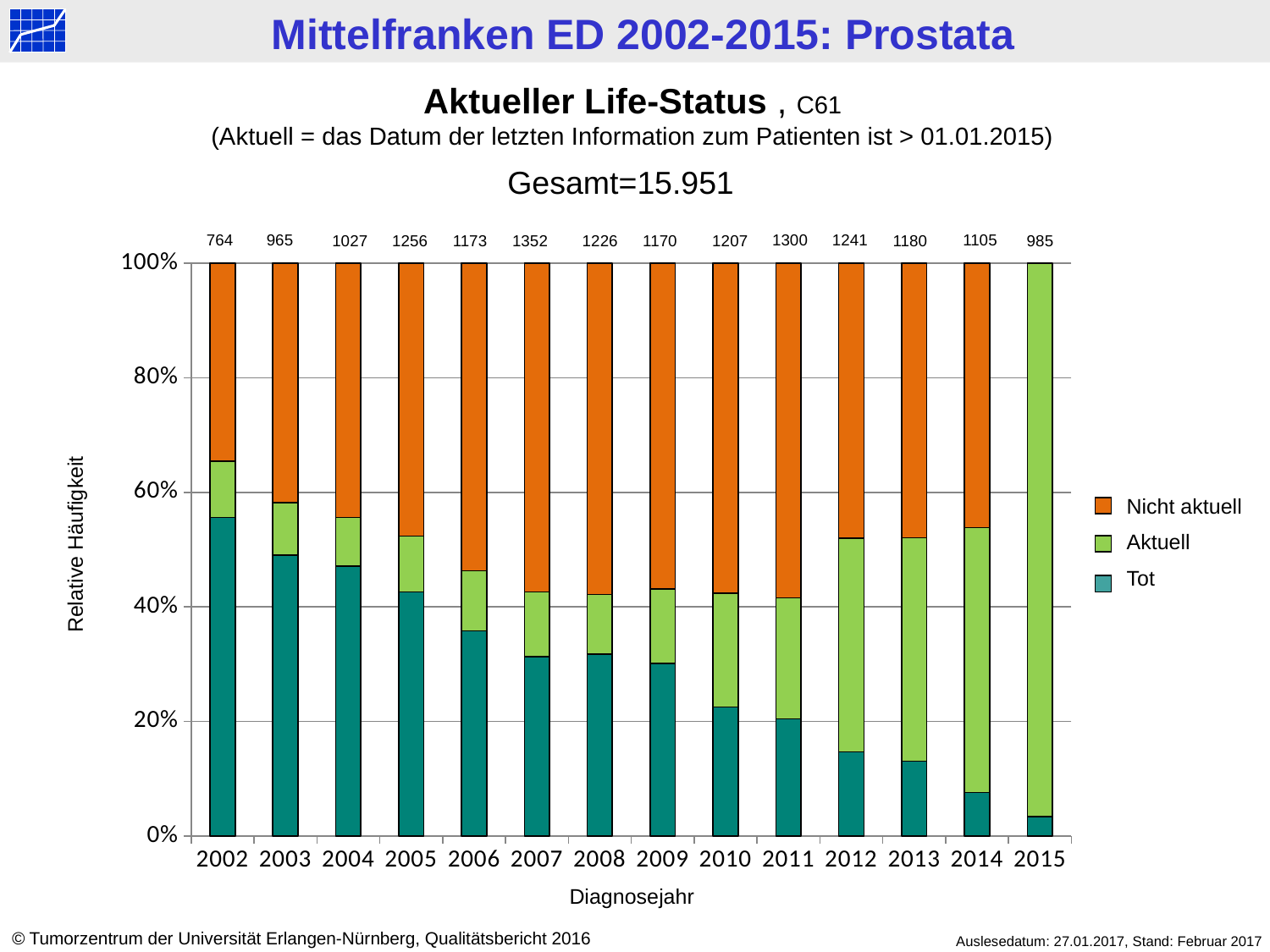

Aktueller Life-Status , C61
(Aktuell = das Datum der letzten Information zum Patienten ist > 01.01.2015)
Gesamt=15.951
1300
1241
764
965
1105
1027
1256
1173
1352
1170
1226
1207
1180
985

### Chart

| Category | tot | > 2015 | < 2015 |
|---|---|---|---|
| 2002 | 425.0 | 75.0 | 264.0 |
| 2003 | 473.0 | 89.0 | 403.0 |
| 2004 | 484.0 | 87.0 | 456.0 |
| 2005 | 535.0 | 123.0 | 598.0 |
| 2006 | 420.0 | 123.0 | 630.0 |
| 2007 | 423.0 | 153.0 | 776.0 |
| 2008 | 389.0 | 128.0 | 709.0 |
| 2009 | 352.0 | 152.0 | 666.0 |
| 2010 | 272.0 | 240.0 | 695.0 |
| 2011 | 266.0 | 274.0 | 760.0 |
| 2012 | 182.0 | 463.0 | 596.0 |
| 2013 | 154.0 | 460.0 | 566.0 |
| 2014 | 84.0 | 511.0 | 510.0 |
| 2015 | 33.0 | 952.0 | 0.0 |
Nicht aktuell
Aktuell
Tot

Relative Häufigkeit

Diagnosejahr